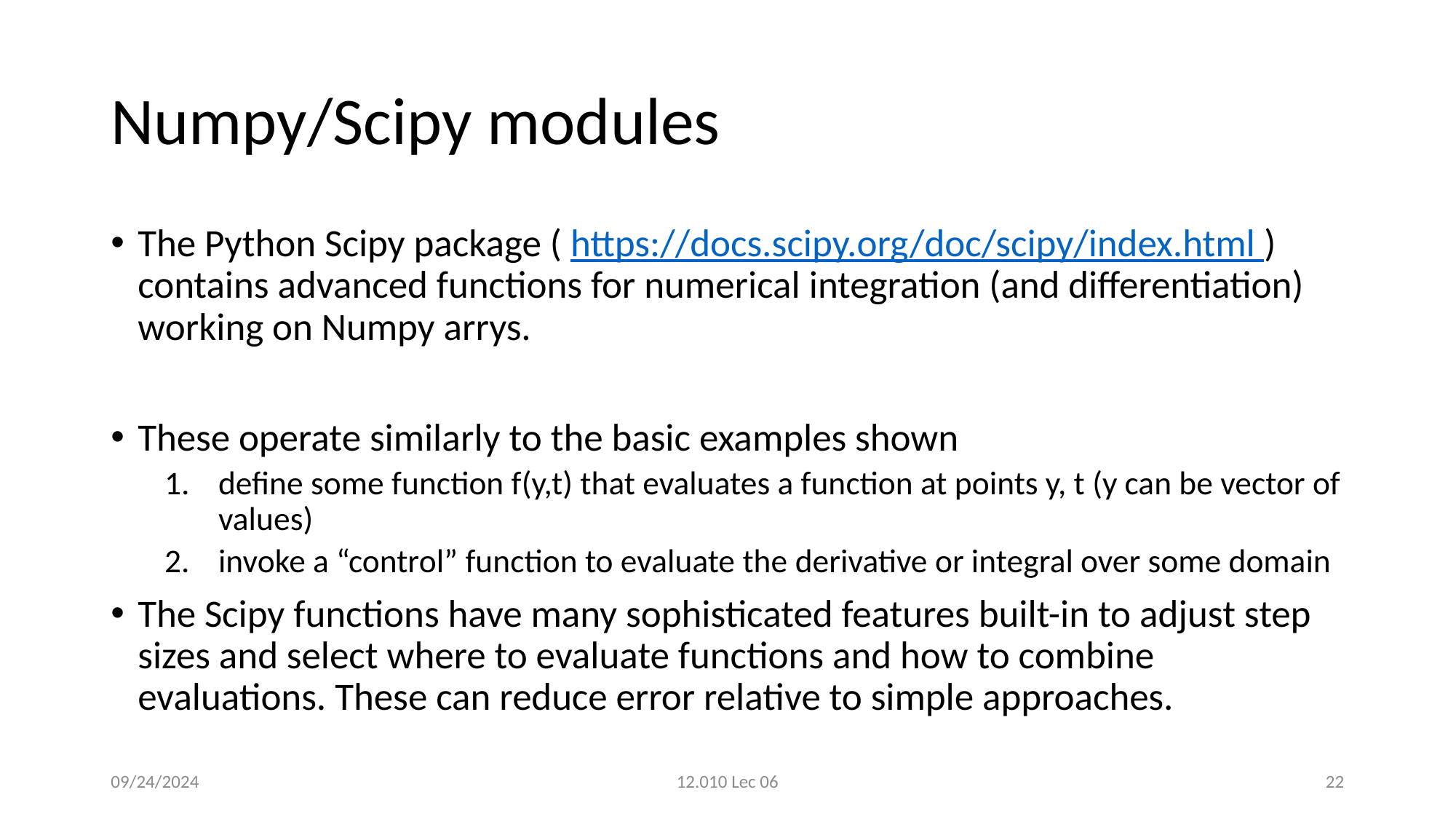

# Numpy/Scipy modules
The Python Scipy package ( https://docs.scipy.org/doc/scipy/index.html ) contains advanced functions for numerical integration (and differentiation) working on Numpy arrys.

These operate similarly to the basic examples shown
define some function f(y,t) that evaluates a function at points y, t (y can be vector of values)
invoke a “control” function to evaluate the derivative or integral over some domain
The Scipy functions have many sophisticated features built-in to adjust step sizes and select where to evaluate functions and how to combine evaluations. These can reduce error relative to simple approaches.
09/24/2024
12.010 Lec 06
22